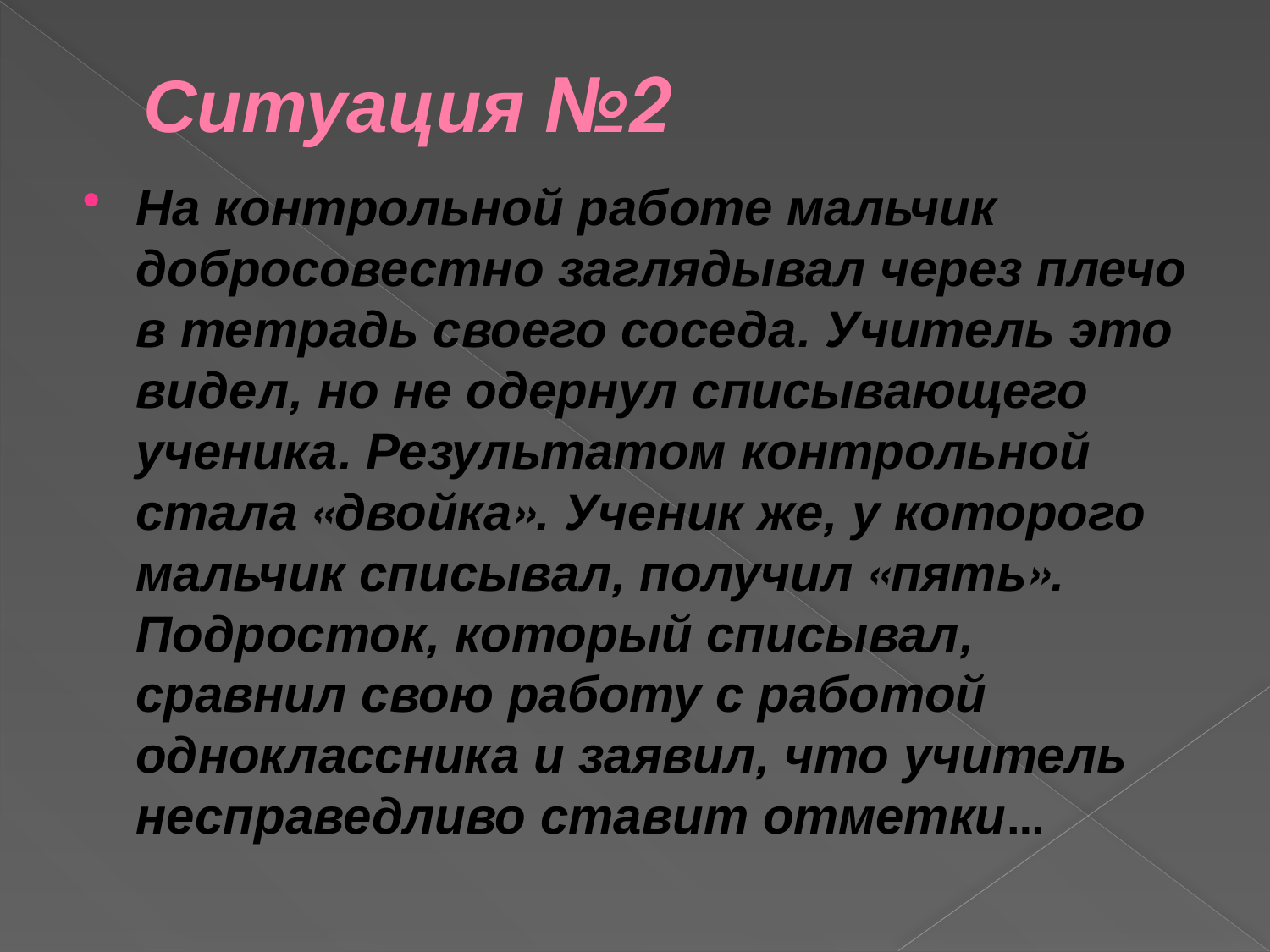

# Ситуация №2
На контрольной работе мальчик добросовестно заглядывал через плечо в тетрадь своего соседа. Учитель это видел, но не одернул списывающего ученика. Результатом контрольной стала «двойка». Ученик же, у которого мальчик списывал, получил «пять». Подросток, который списывал, сравнил свою работу с работой одноклассника и заявил, что учитель несправедливо ставит отметки…